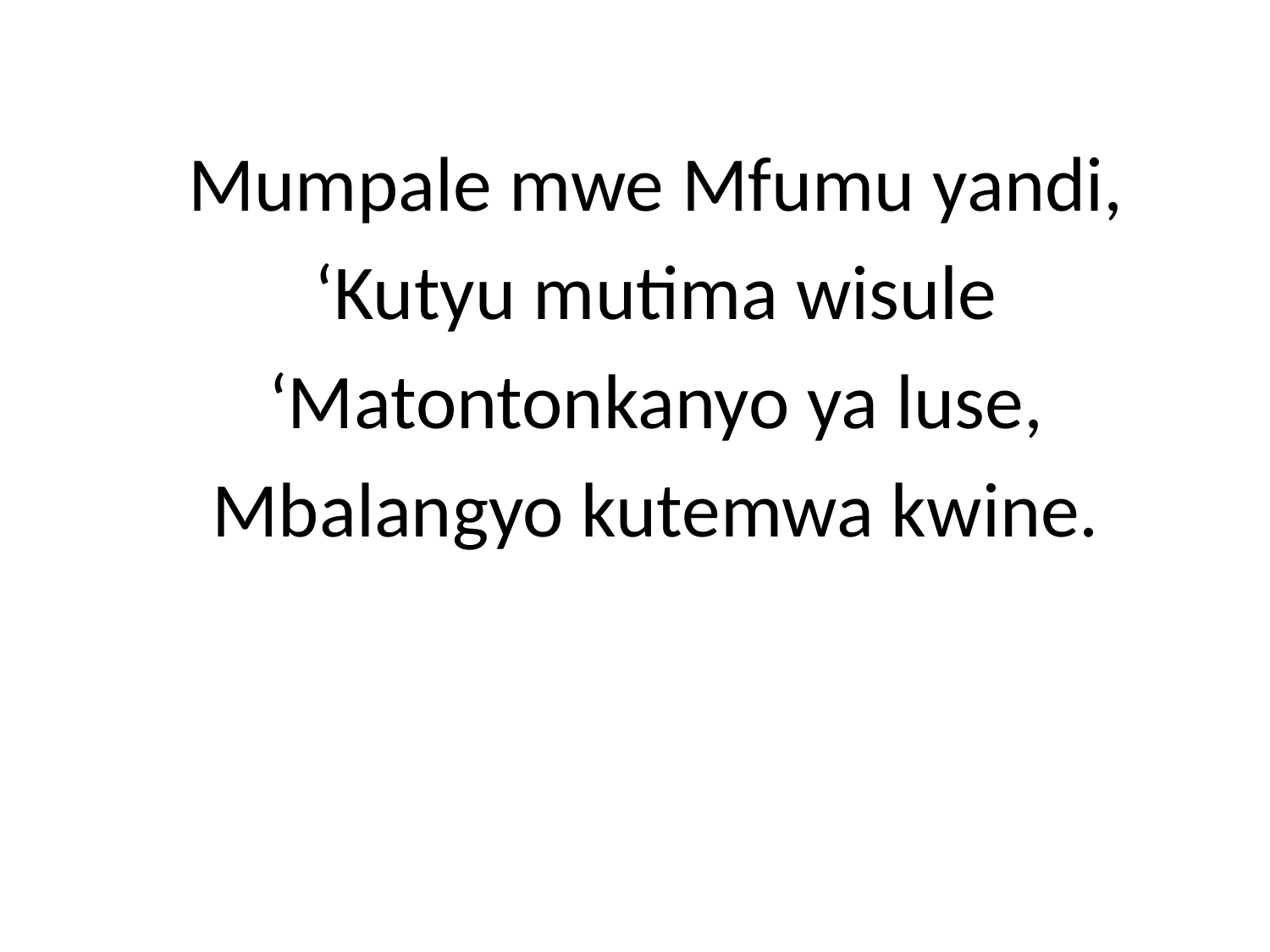

Mumpale mwe Mfumu yandi,
‘Kutyu mutima wisule
‘Matontonkanyo ya luse,
Mbalangyo kutemwa kwine.